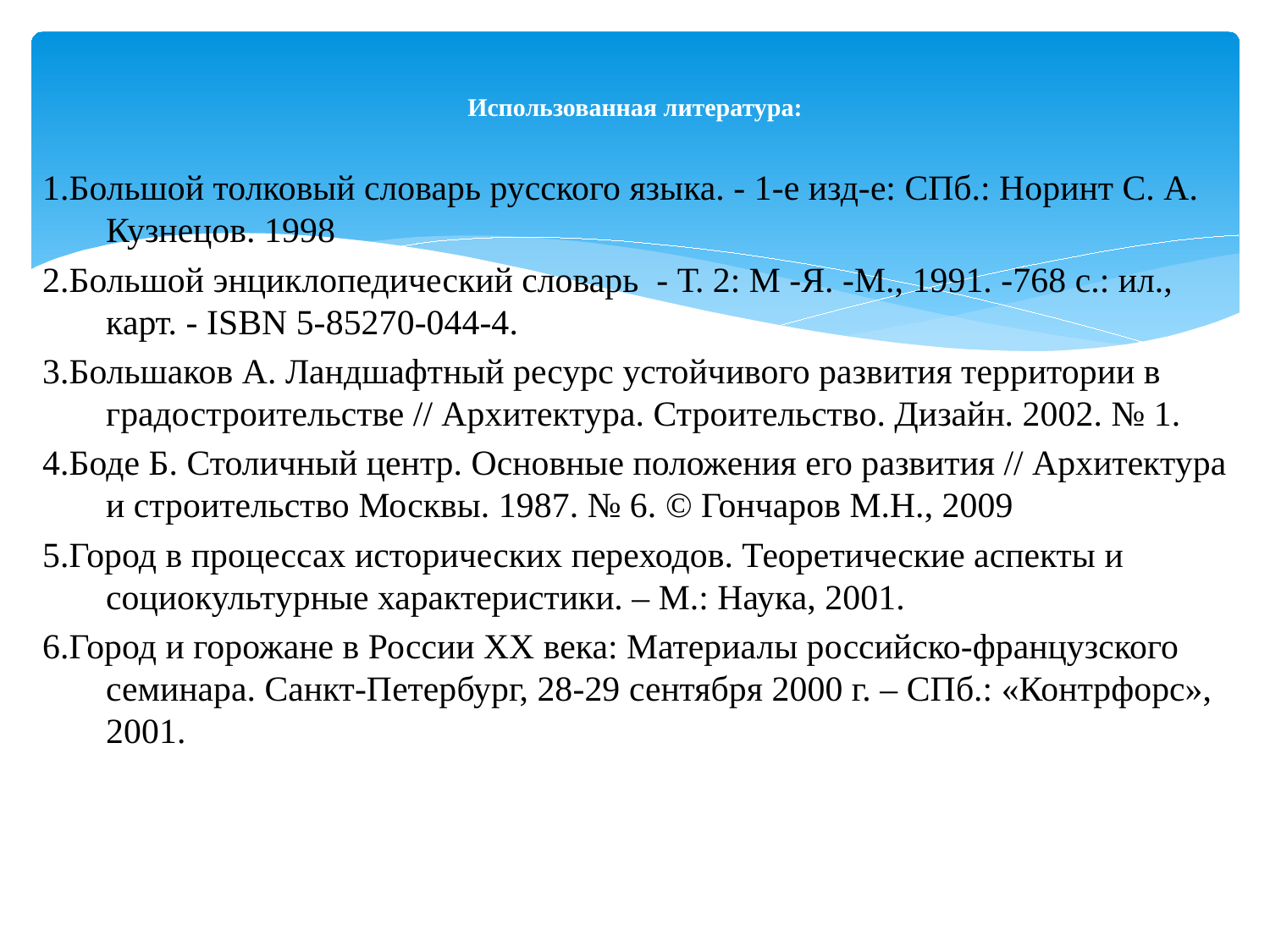

# Использованная литература:
1.Большой толковый словарь русского языка. - 1-е изд-е: СПб.: Норинт С. А. Кузнецов. 1998
2.Большой энциклопедический словарь  - Т. 2: М -Я. -М., 1991. -768 с.: ил., карт. - ISBN 5-85270-044-4.
3.Большаков А. Ландшафтный ресурс устойчивого развития территории в градостроительстве // Архитектура. Строительство. Дизайн. 2002. № 1.
4.Боде Б. Столичный центр. Основные положения его развития // Архитектура и строительство Москвы. 1987. № 6. © Гончаров М.Н., 2009
5.Город в процессах исторических переходов. Теоретические аспекты и социокультурные характеристики. – М.: Наука, 2001.
6.Город и горожане в России ХХ века: Материалы российско-французского семинара. Санкт-Петербург, 28-29 сентября 2000 г. – СПб.: «Контрфорс», 2001.